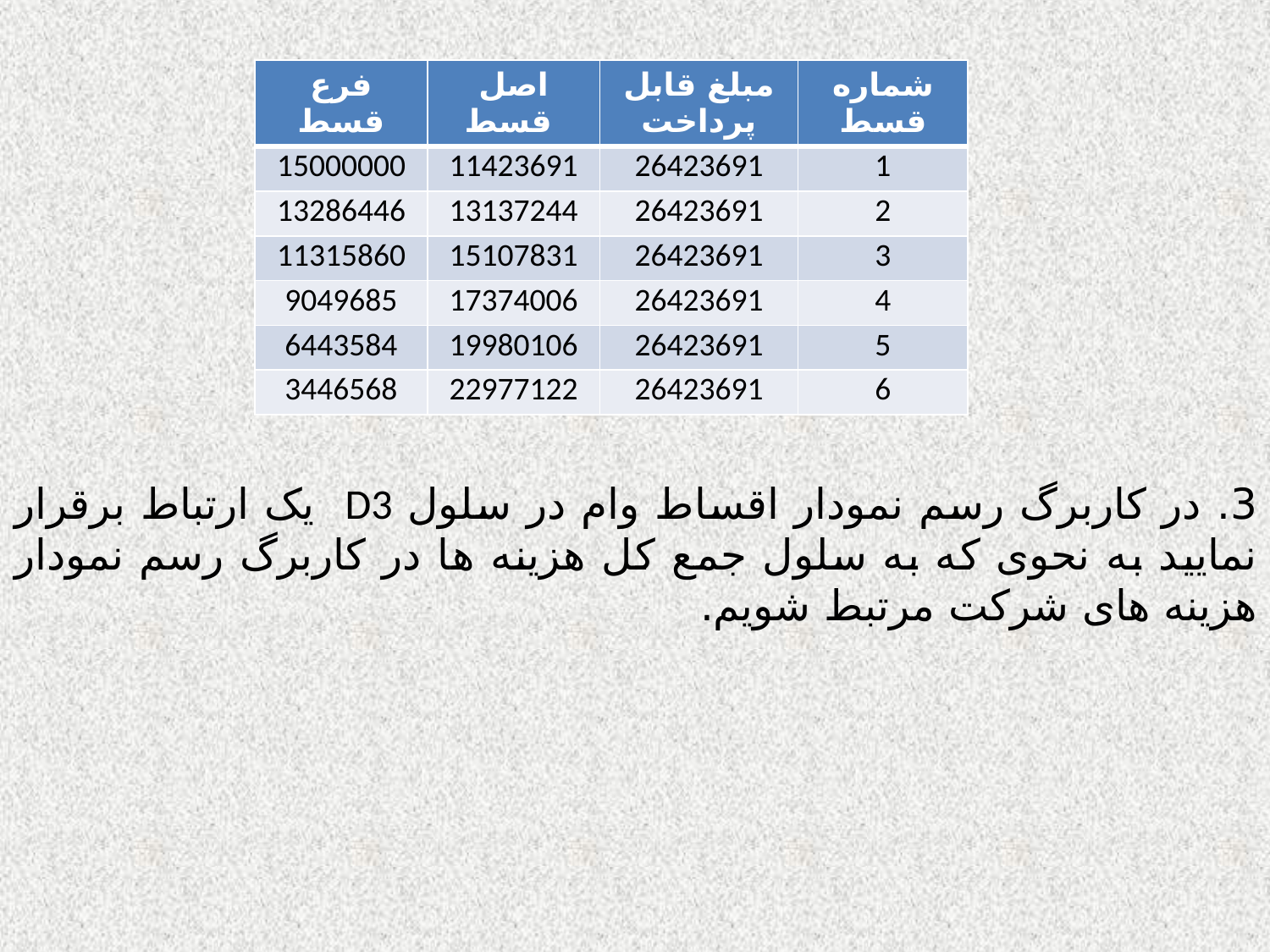

3. در کاربرگ رسم نمودار اقساط وام در سلول D3  یک ارتباط برقرار نمایید به نحوی که به سلول جمع کل هزینه ها در کاربرگ رسم نمودار هزینه های شرکت مرتبط شویم.
| فرع قسط | اصل قسط | مبلغ قابل پرداخت | شماره قسط |
| --- | --- | --- | --- |
| 15000000 | 11423691 | 26423691 | 1 |
| 13286446 | 13137244 | 26423691 | 2 |
| 11315860 | 15107831 | 26423691 | 3 |
| 9049685 | 17374006 | 26423691 | 4 |
| 6443584 | 19980106 | 26423691 | 5 |
| 3446568 | 22977122 | 26423691 | 6 |